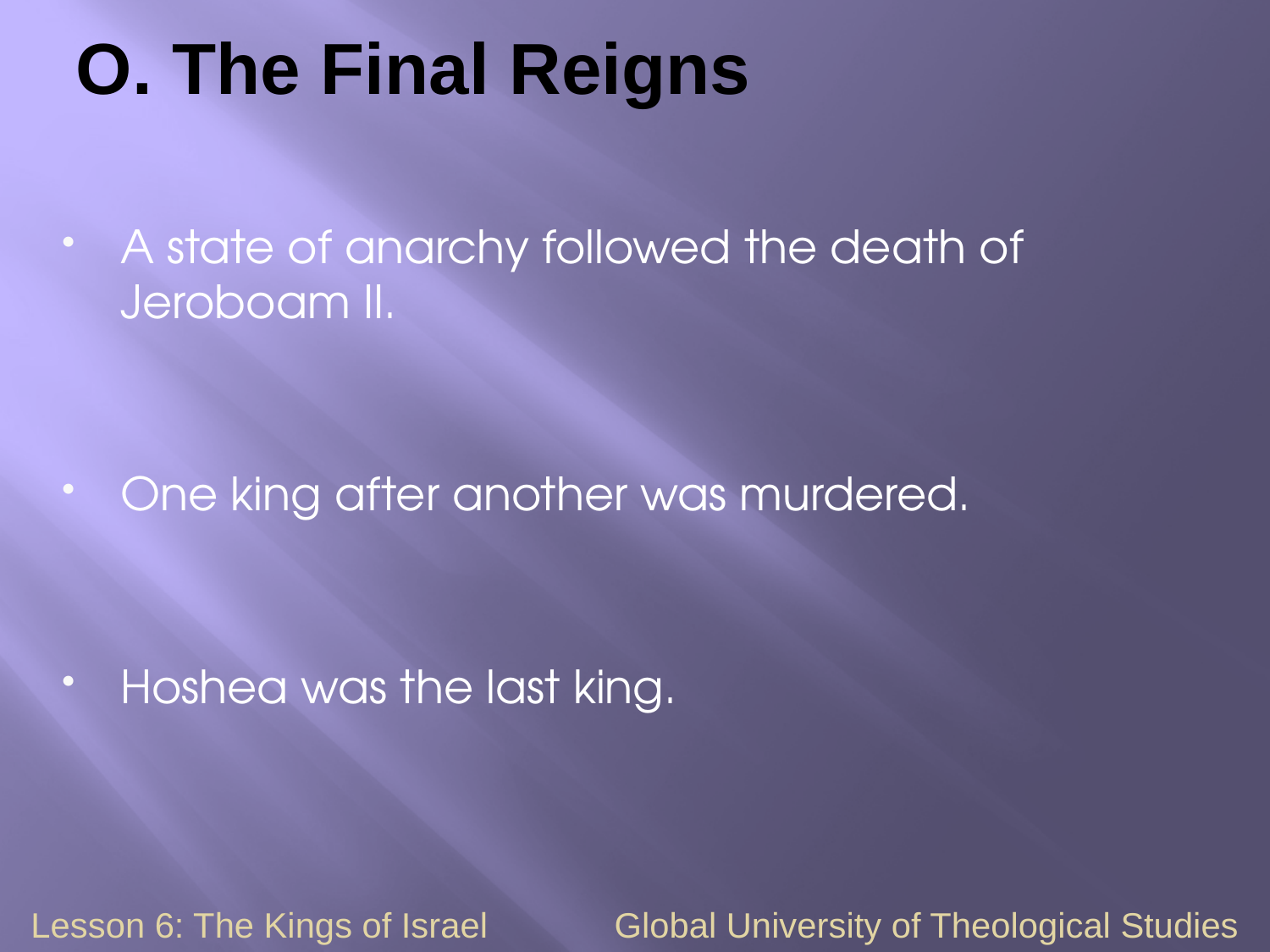

# O. The Final Reigns
A state of anarchy followed the death of Jeroboam II.

One king after another was murdered.

Hoshea was the last king.
Lesson 6: The Kings of Israel             Global University of Theological Studies